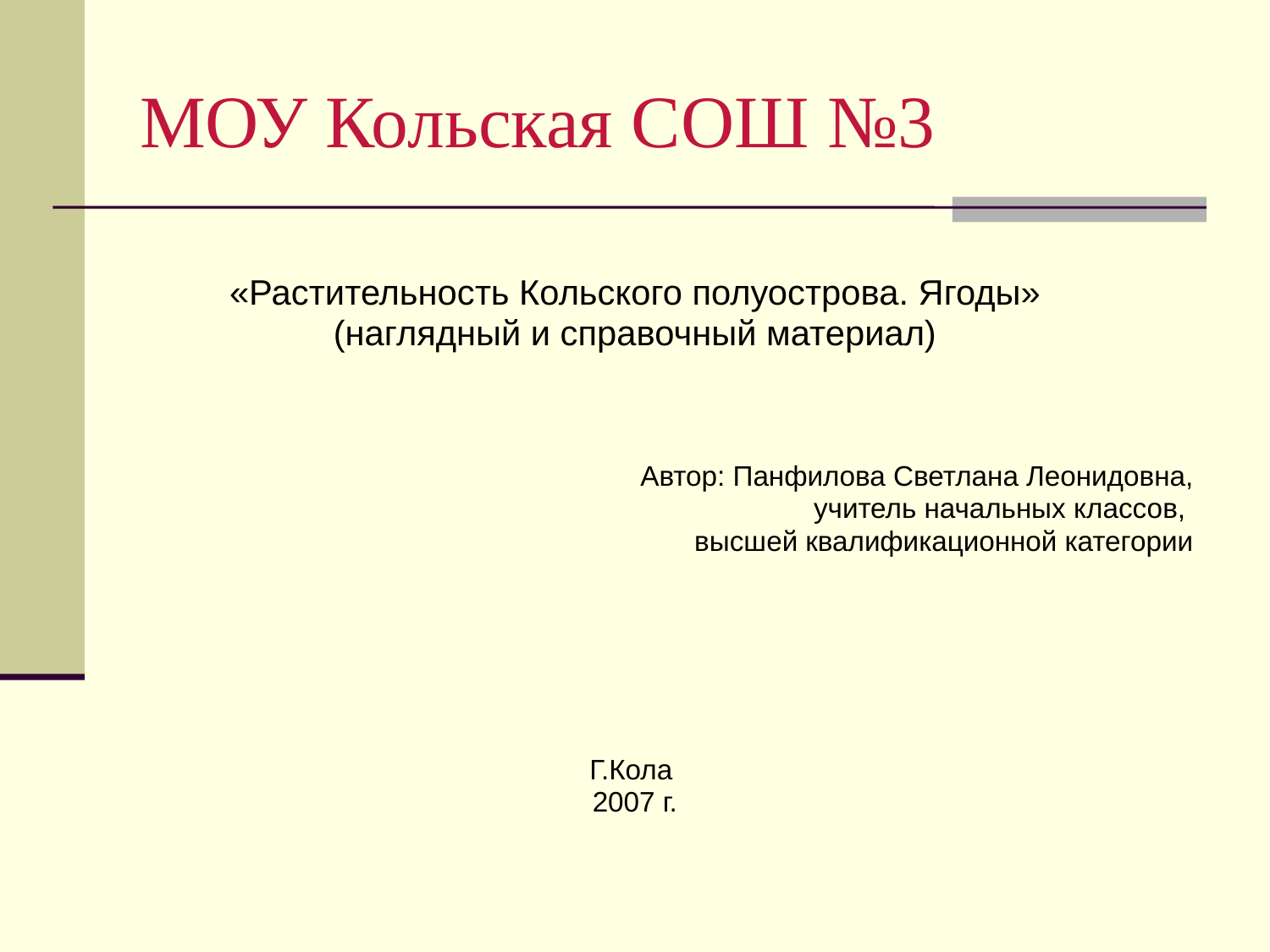

# МОУ Кольская СОШ №3

«Растительность Кольского полуострова. Ягоды»
(наглядный и справочный материал)

Автор: Панфилова Светлана Леонидовна,
учитель начальных классов,
высшей квалификационной категории

Г.Кола
2007 г.